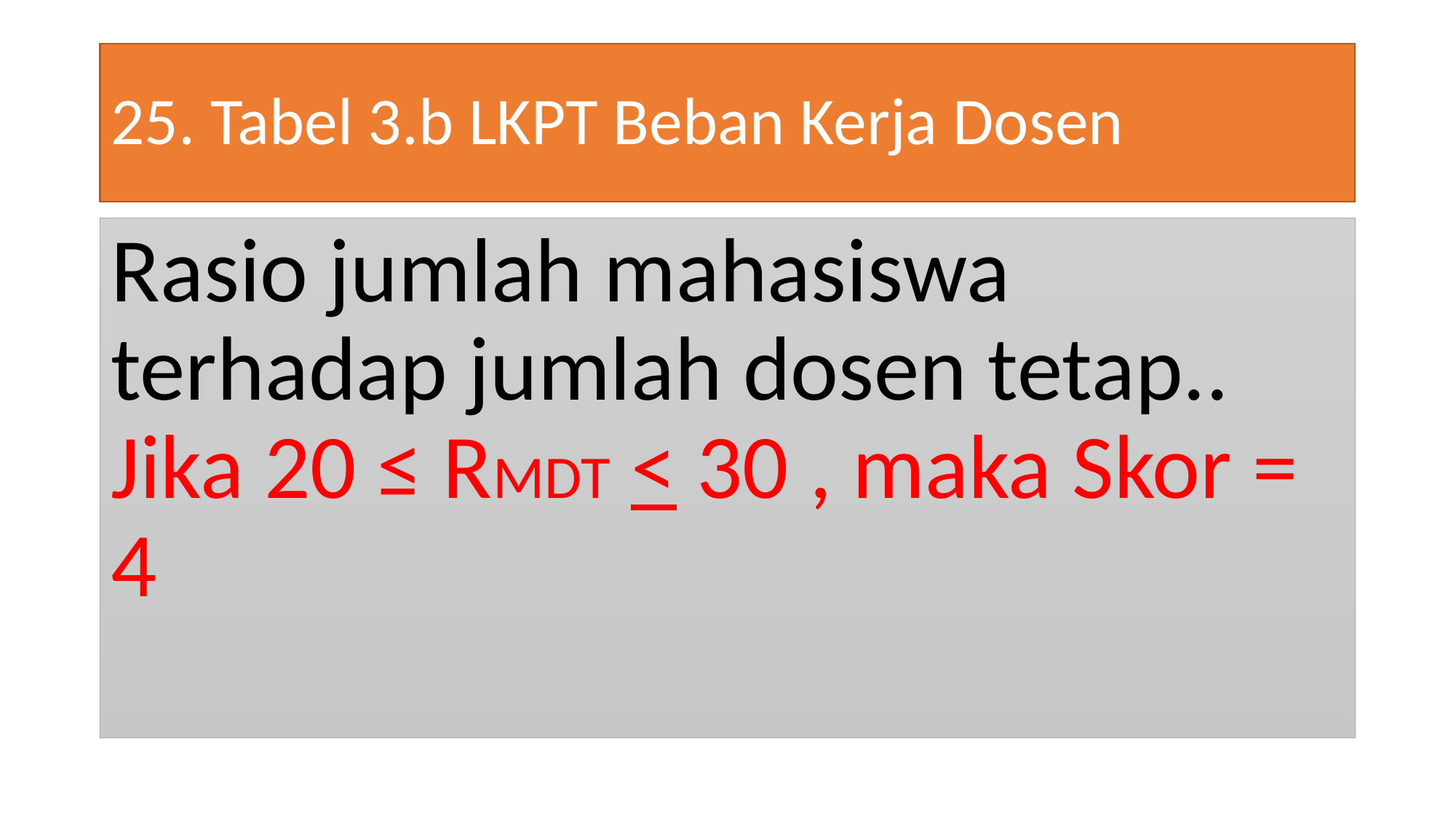

# 25. Tabel 3.b LKPT Beban Kerja Dosen
Rasio jumlah mahasiswa terhadap jumlah dosen tetap.. Jika 20 ≤ RMDT < 30 , maka Skor = 4